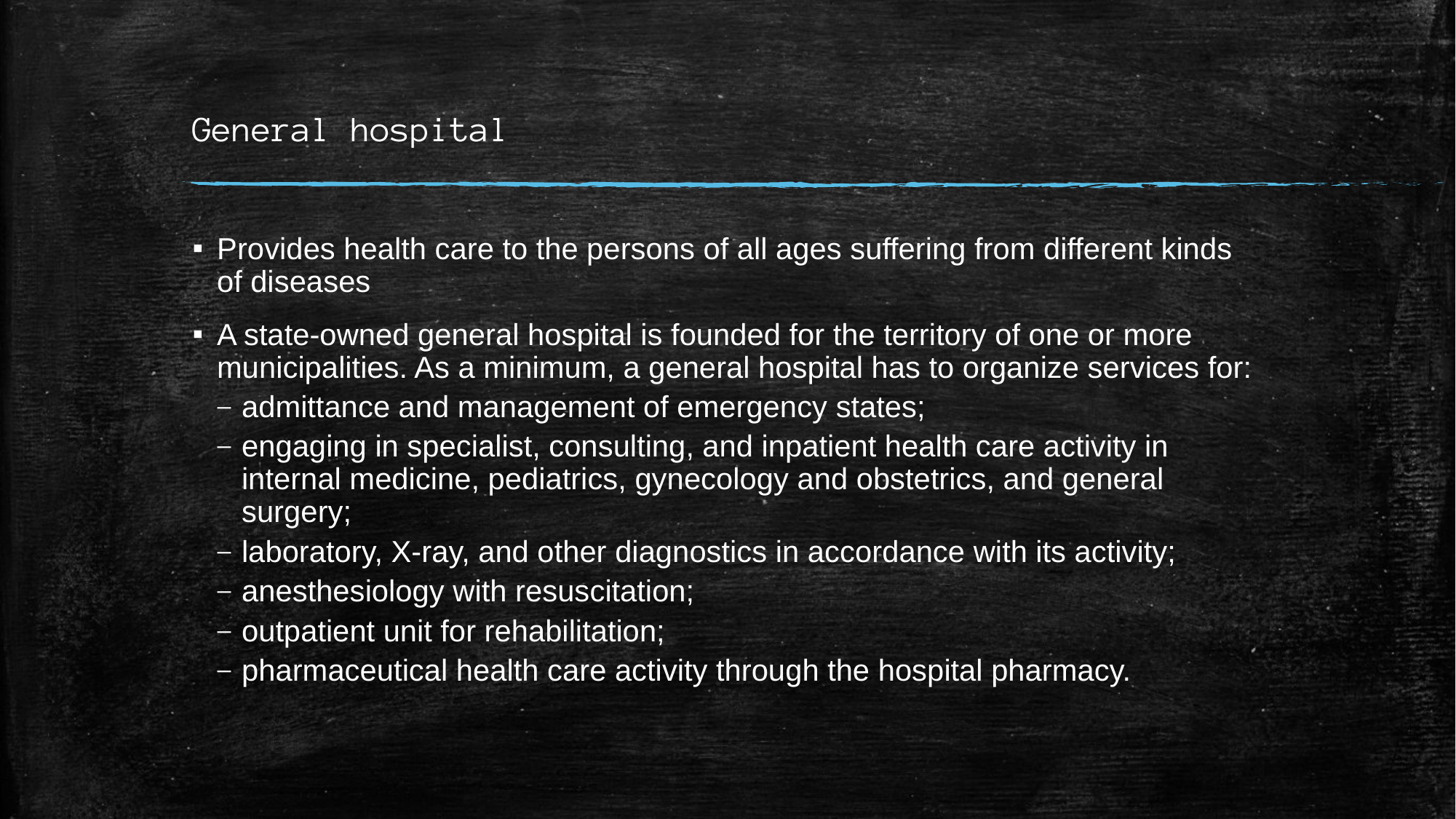

# General hospital
Provides health care to the persons of all ages suffering from different kinds of diseases
A state-owned general hospital is founded for the territory of one or more municipalities. As a minimum, a general hospital has to organize services for:
admittance and management of emergency states;
engaging in specialist, consulting, and inpatient health care activity in internal medicine, pediatrics, gynecology and obstetrics, and general surgery;
laboratory, X-ray, and other diagnostics in accordance with its activity;
anesthesiology with resuscitation;
outpatient unit for rehabilitation;
pharmaceutical health care activity through the hospital pharmacy.